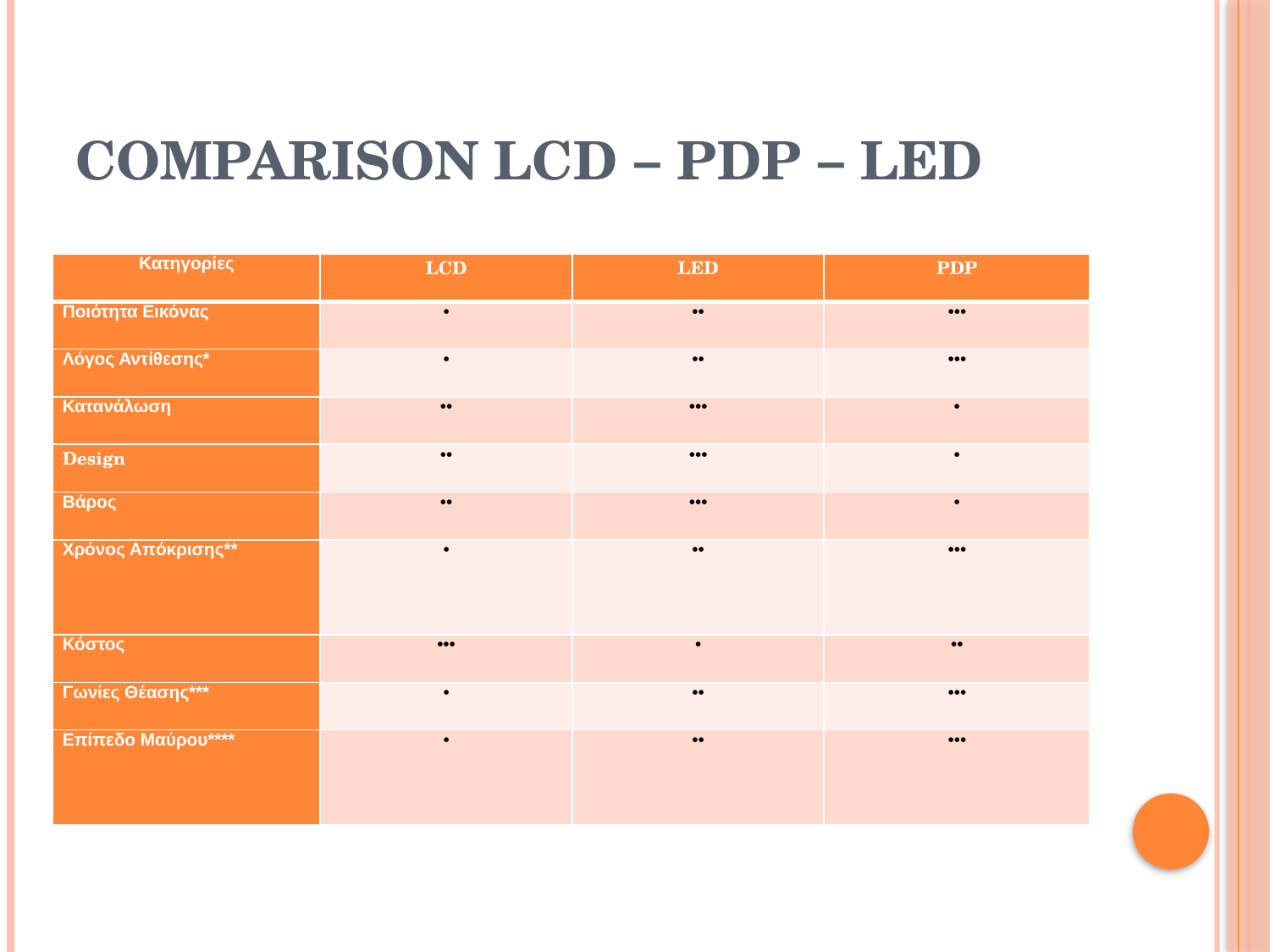

# Comparison LCD – PDP – LED
| Κατηγορίες | LCD | LED | PDP |
| --- | --- | --- | --- |
| Ποιότητα Εικόνας | • | •• | ••• |
| Λόγος Αντίθεσης\* | • | •• | ••• |
| Κατανάλωση | •• | ••• | • |
| Design | •• | ••• | • |
| Βάρος | •• | ••• | • |
| Χρόνος Απόκρισης\*\* | • | •• | ••• |
| Κόστος | ••• | • | •• |
| Γωνίες Θέασης\*\*\* | • | •• | ••• |
| Επίπεδο Μαύρου\*\*\*\* | • | •• | ••• |